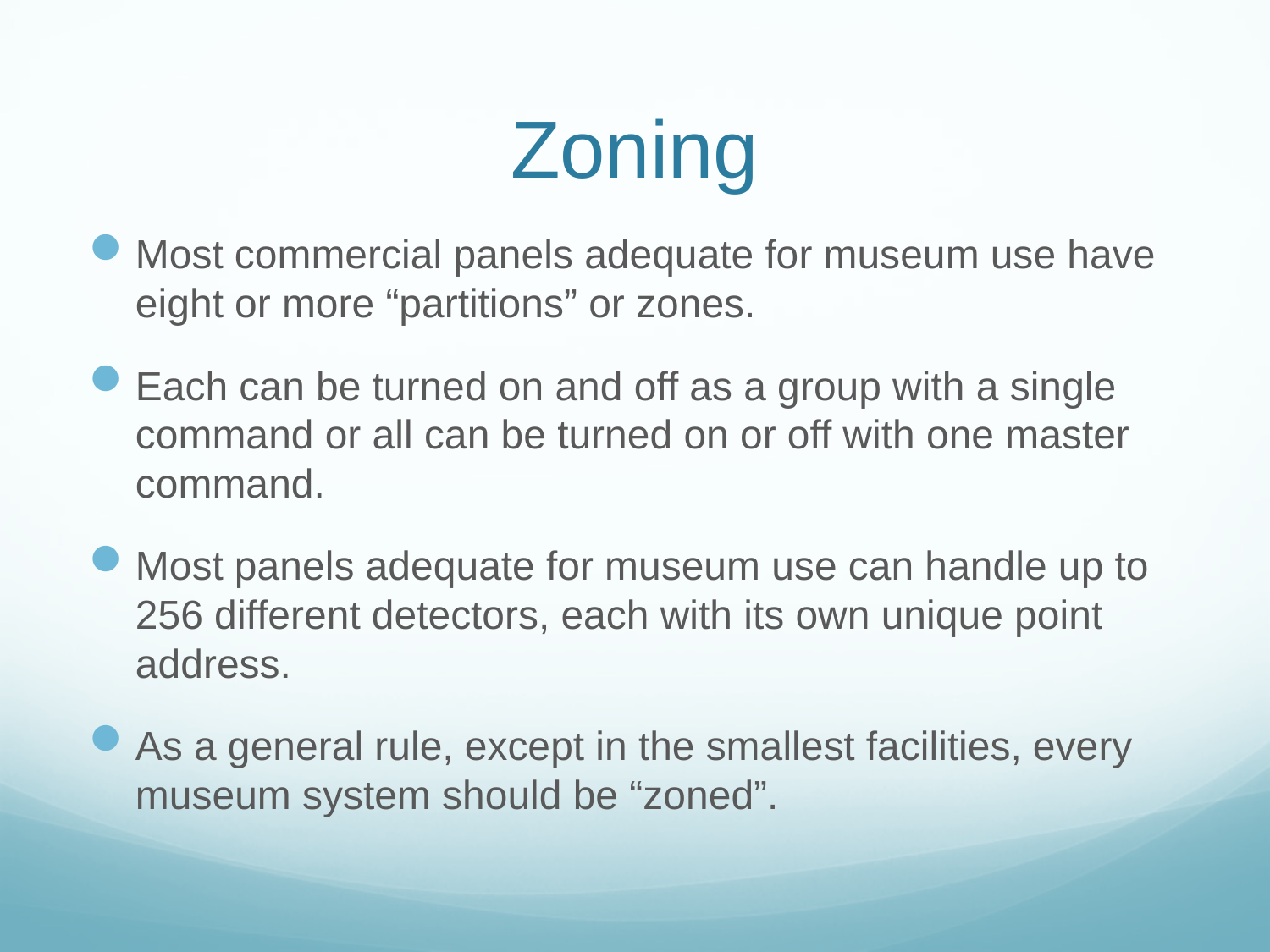

# Zoning
Most commercial panels adequate for museum use have eight or more “partitions” or zones.
Each can be turned on and off as a group with a single command or all can be turned on or off with one master command.
Most panels adequate for museum use can handle up to 256 different detectors, each with its own unique point address.
As a general rule, except in the smallest facilities, every museum system should be “zoned”.